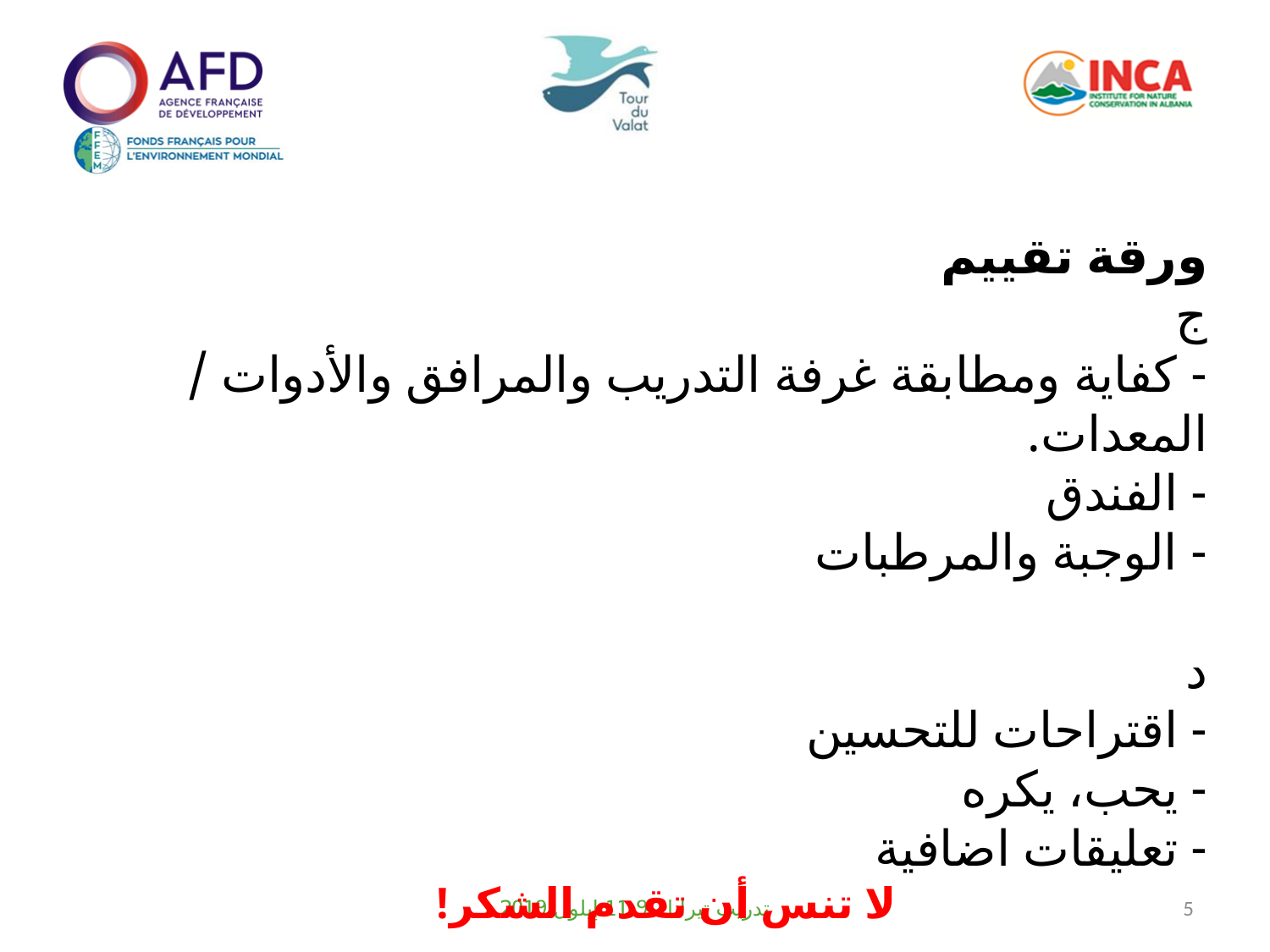

ورقة تقييم
ج
- كفاية ومطابقة غرفة التدريب والمرافق والأدوات / المعدات.
- الفندق
- الوجبة والمرطبات
د
- اقتراحات للتحسين
- يحب، يكره
- تعليقات اضافية
لا تنس أن تقدم الشكر!

تدريب تيرانا ، 9-11 إيلول 2019
5